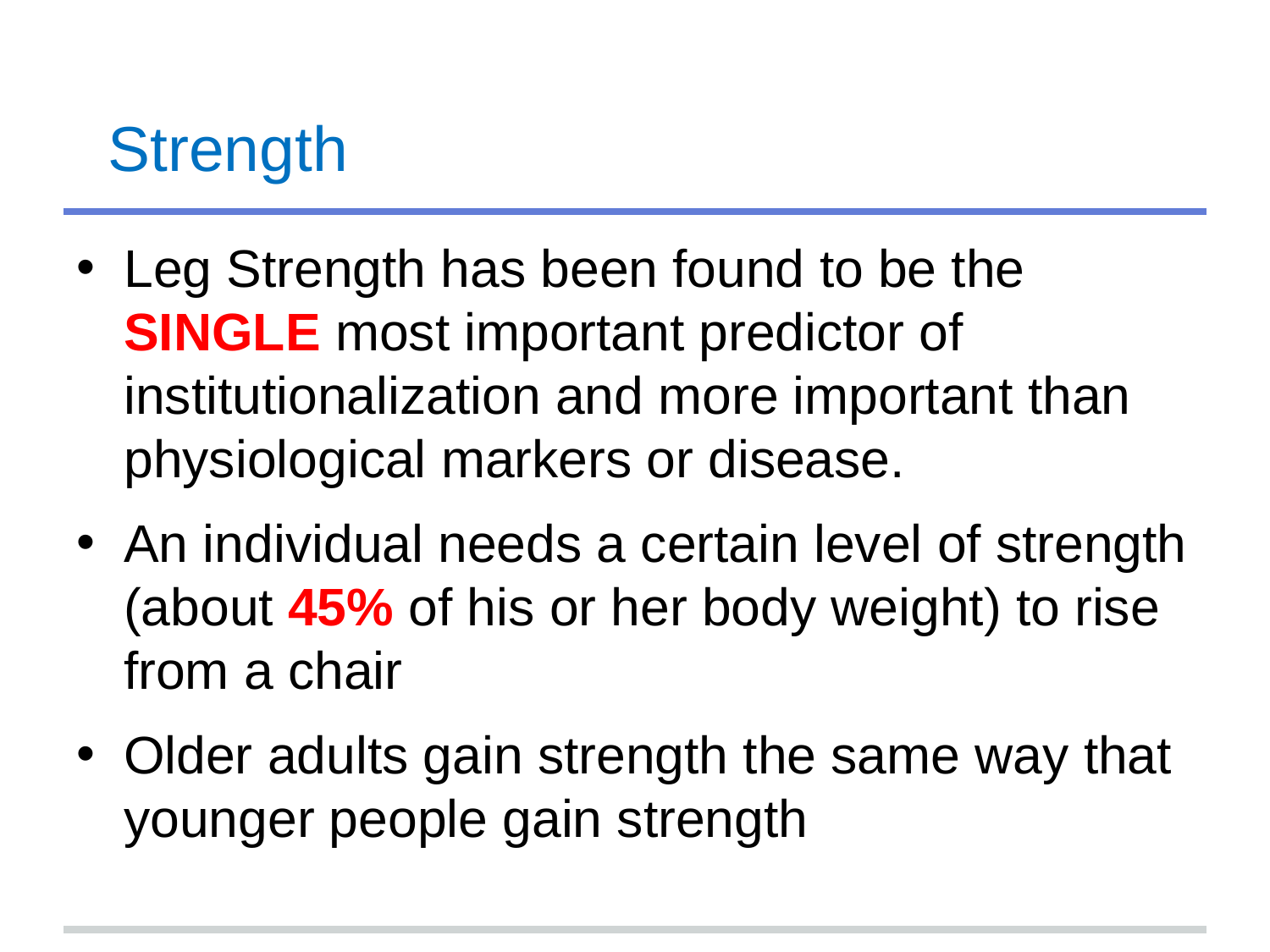

# Strength
Leg Strength has been found to be the SINGLE most important predictor of institutionalization and more important than physiological markers or disease.
An individual needs a certain level of strength (about 45% of his or her body weight) to rise from a chair
Older adults gain strength the same way that younger people gain strength